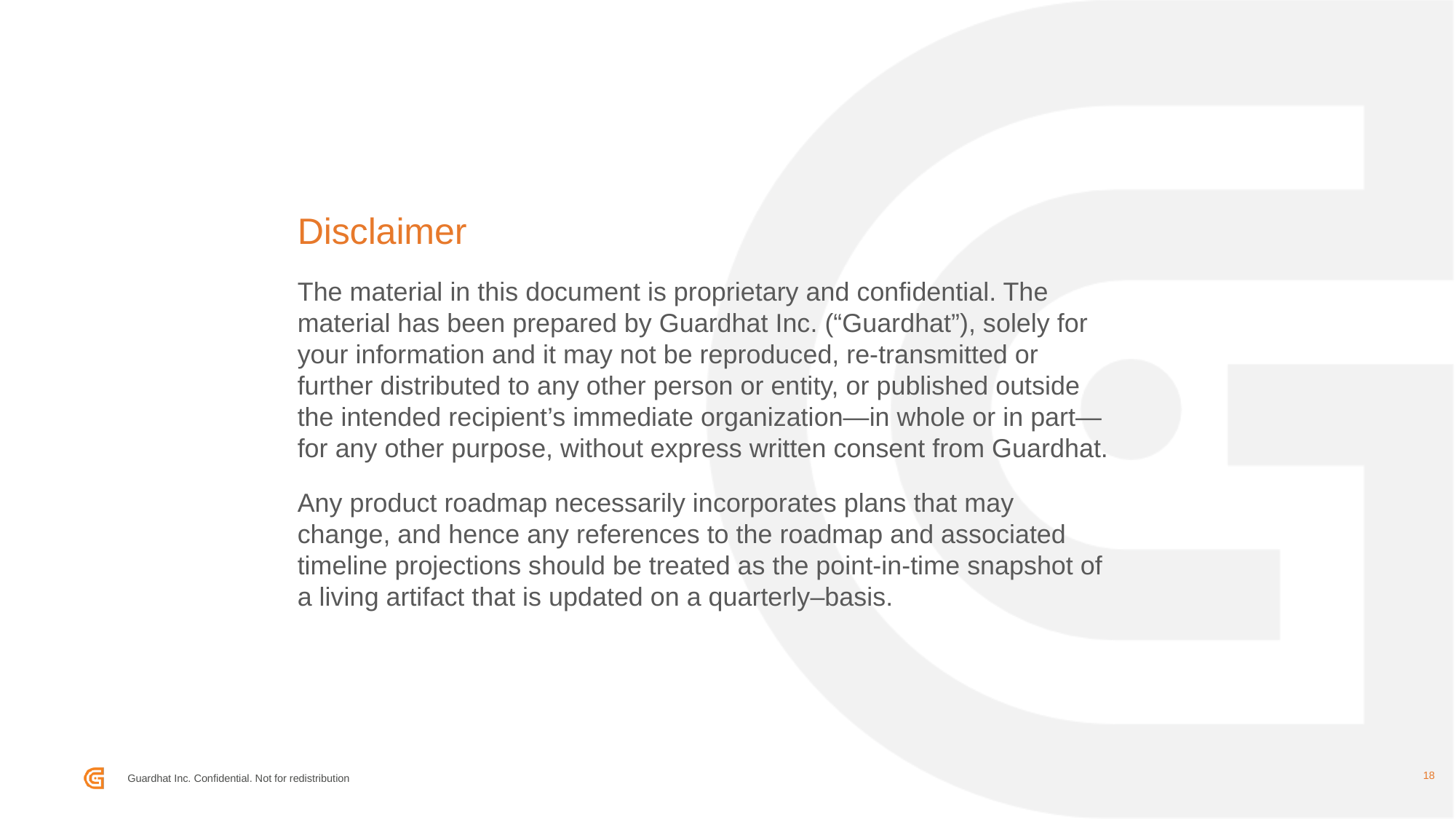

Disclaimer
The material in this document is proprietary and confidential. The material has been prepared by Guardhat Inc. (“Guardhat”), solely for your information and it may not be reproduced, re-transmitted or further distributed to any other person or entity, or published outside the intended recipient’s immediate organization—in whole or in part—for any other purpose, without express written consent from Guardhat.
Any product roadmap necessarily incorporates plans that may change, and hence any references to the roadmap and associated timeline projections should be treated as the point-in-time snapshot of a living artifact that is updated on a quarterly–basis.
18